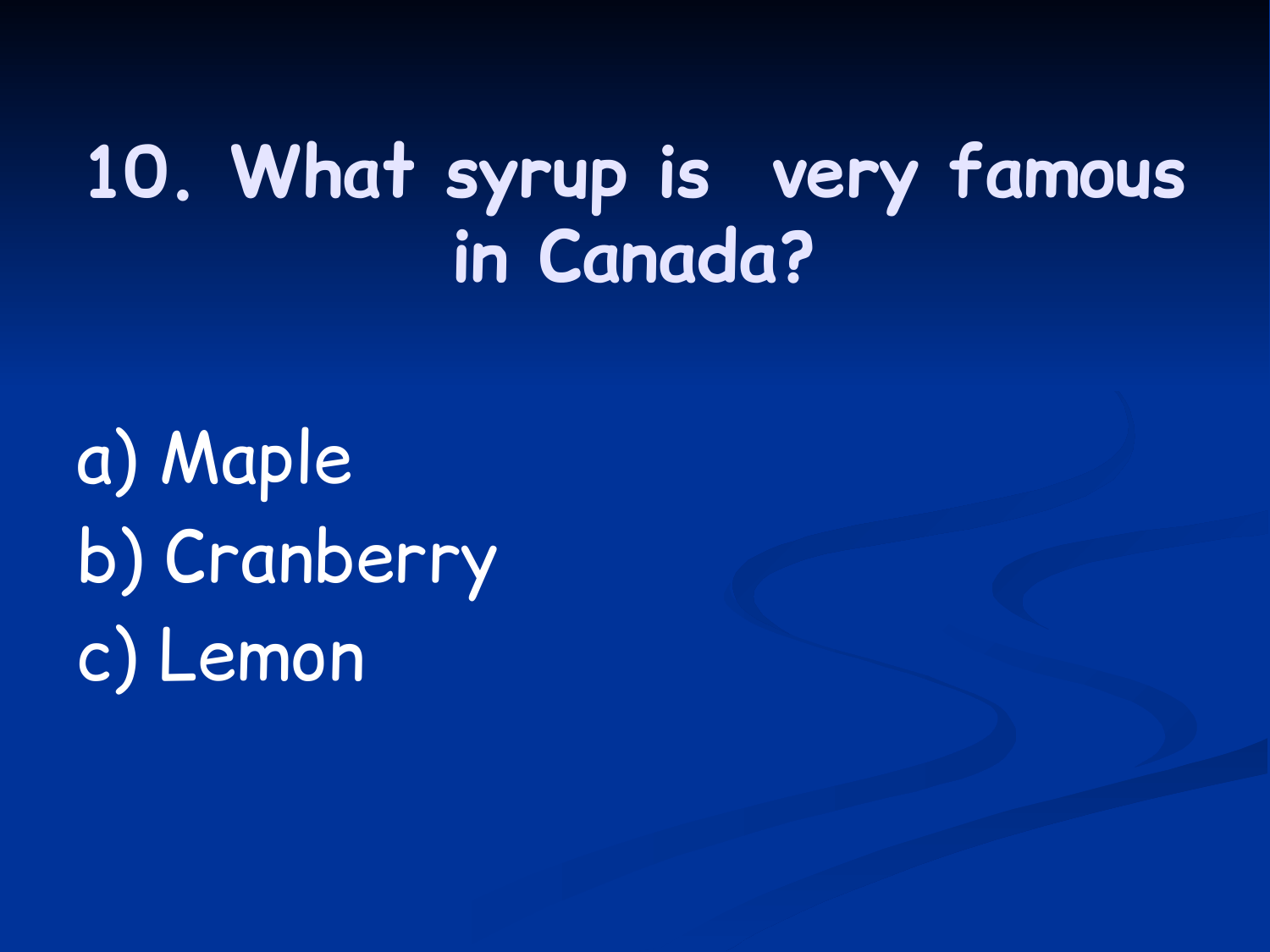

# 10. What syrup is  very famous in Canada?
a) Maple
b) Cranberry
c) Lemon